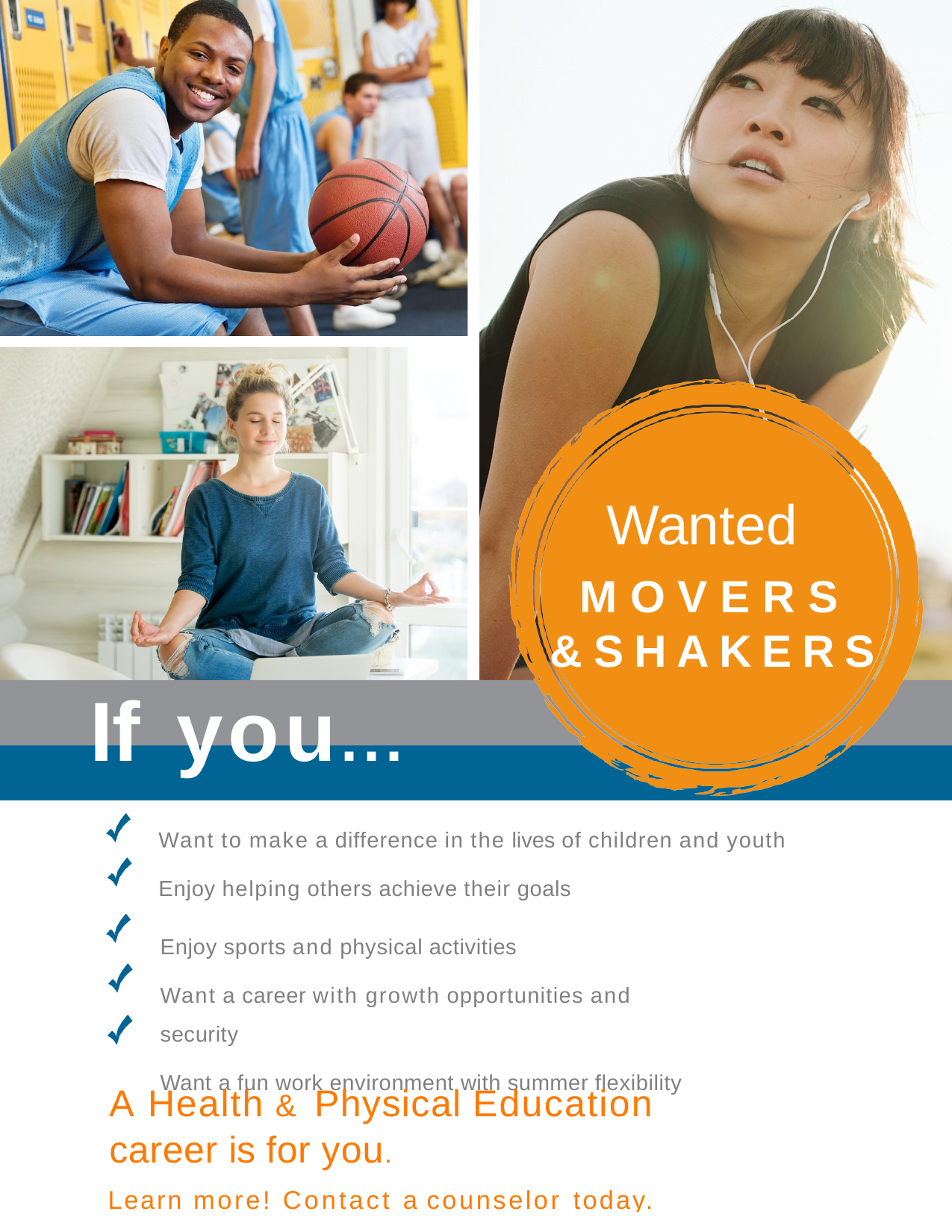

Wanted
# MOVERS  &SHAKERS
If  you...

Want to make a difference in the lives of children and youth
Enjoy helping others achieve their goals
Enjoy sports and physical activities
Want a career with growth opportunities and security
Want a fun work environment with summer flexibility

A Health & Physical Education  career is for you.
Learn more! Contact a counselor today.